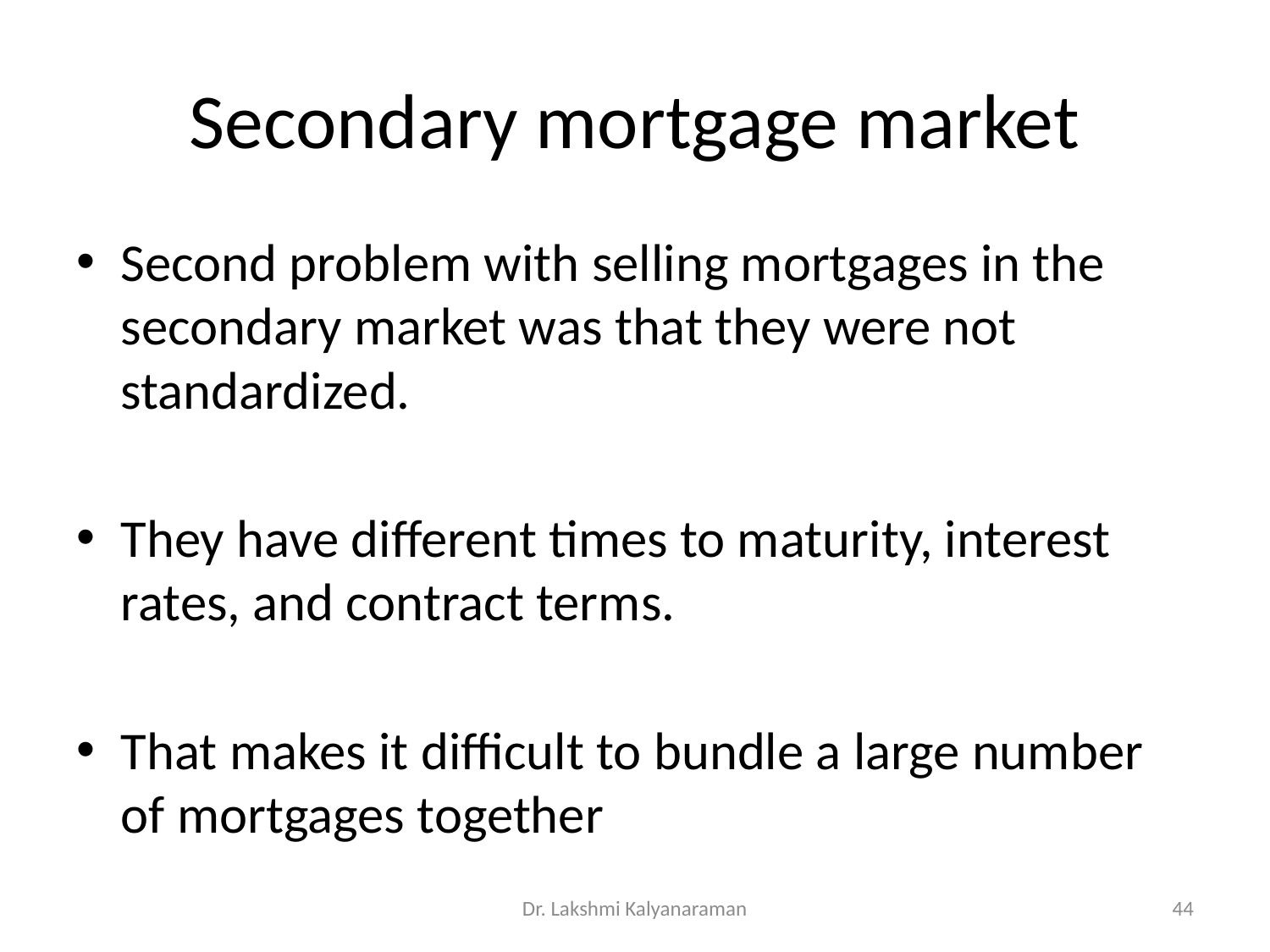

# Secondary mortgage market
Second problem with selling mortgages in the secondary market was that they were not standardized.

They have different times to maturity, interest rates, and contract terms.

That makes it difficult to bundle a large number of mortgages together

Dr. Lakshmi Kalyanaraman
44